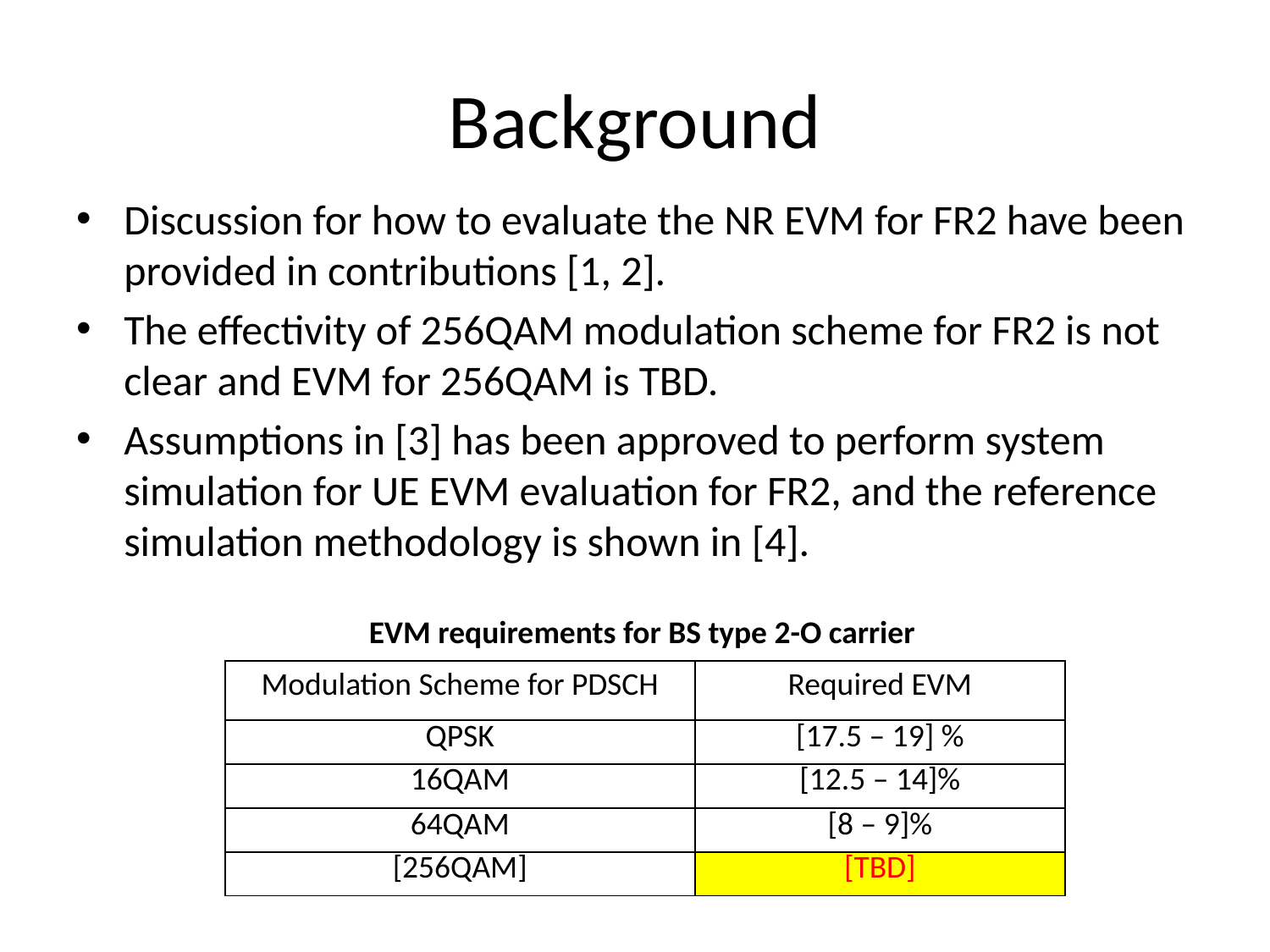

# Background
Discussion for how to evaluate the NR EVM for FR2 have been provided in contributions [1, 2].
The effectivity of 256QAM modulation scheme for FR2 is not clear and EVM for 256QAM is TBD.
Assumptions in [3] has been approved to perform system simulation for UE EVM evaluation for FR2, and the reference simulation methodology is shown in [4].

EVM requirements for BS type 2-O carrier
| Modulation Scheme for PDSCH | Required EVM |
| --- | --- |
| QPSK | [17.5 – 19] % |
| 16QAM | [12.5 – 14]% |
| 64QAM | [8 – 9]% |
| [256QAM] | [TBD] |